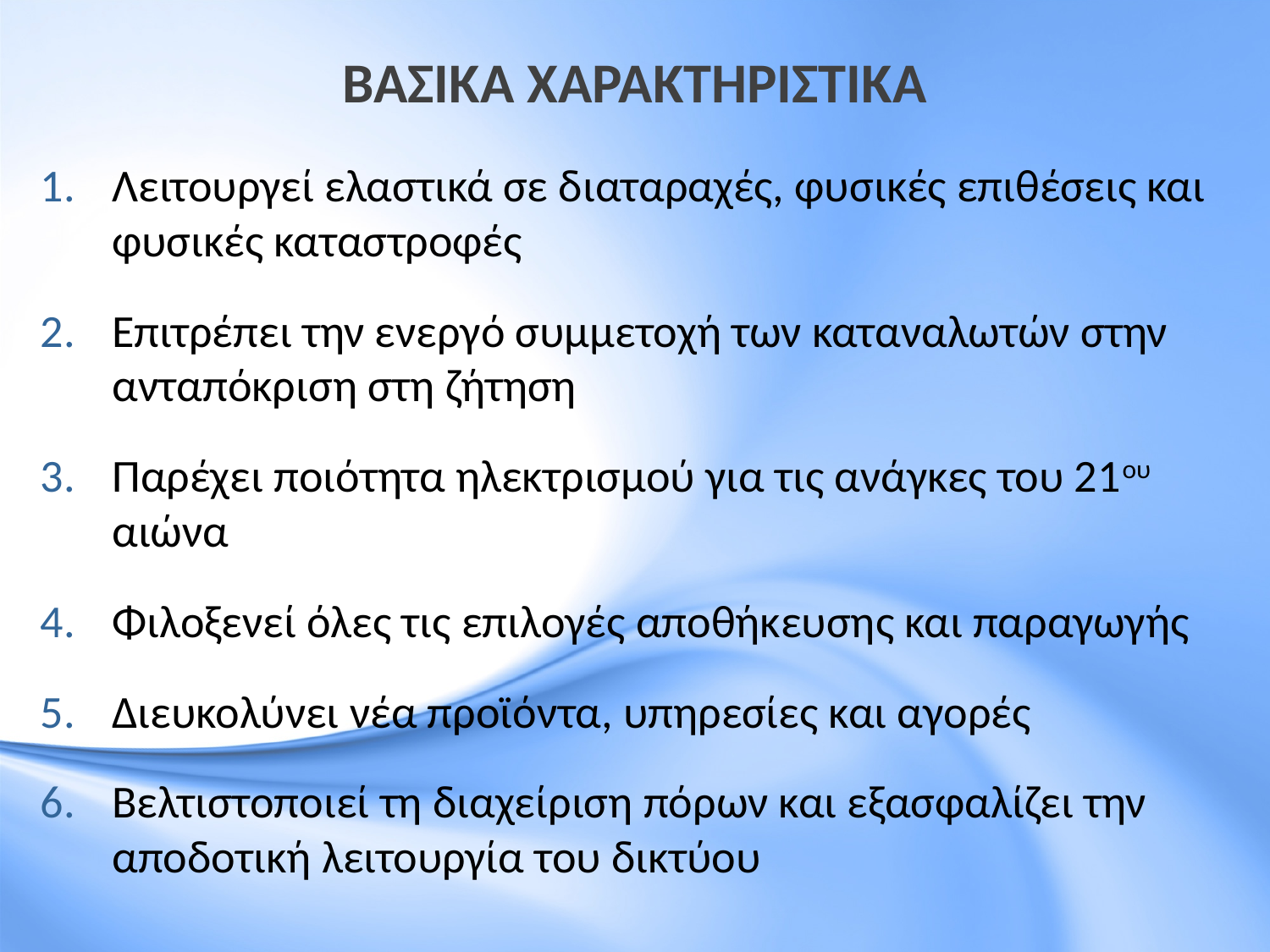

# ΒΑΣΙΚΑ ΧΑΡΑΚΤΗΡΙΣΤΙΚΑ
Λειτουργεί ελαστικά σε διαταραχές, φυσικές επιθέσεις και φυσικές καταστροφές
Επιτρέπει την ενεργό συμμετοχή των καταναλωτών στην ανταπόκριση στη ζήτηση
Παρέχει ποιότητα ηλεκτρισμού για τις ανάγκες του 21ου αιώνα
Φιλοξενεί όλες τις επιλογές αποθήκευσης και παραγωγής
Διευκολύνει νέα προϊόντα, υπηρεσίες και αγορές
Βελτιστοποιεί τη διαχείριση πόρων και εξασφαλίζει την αποδοτική λειτουργία του δικτύου